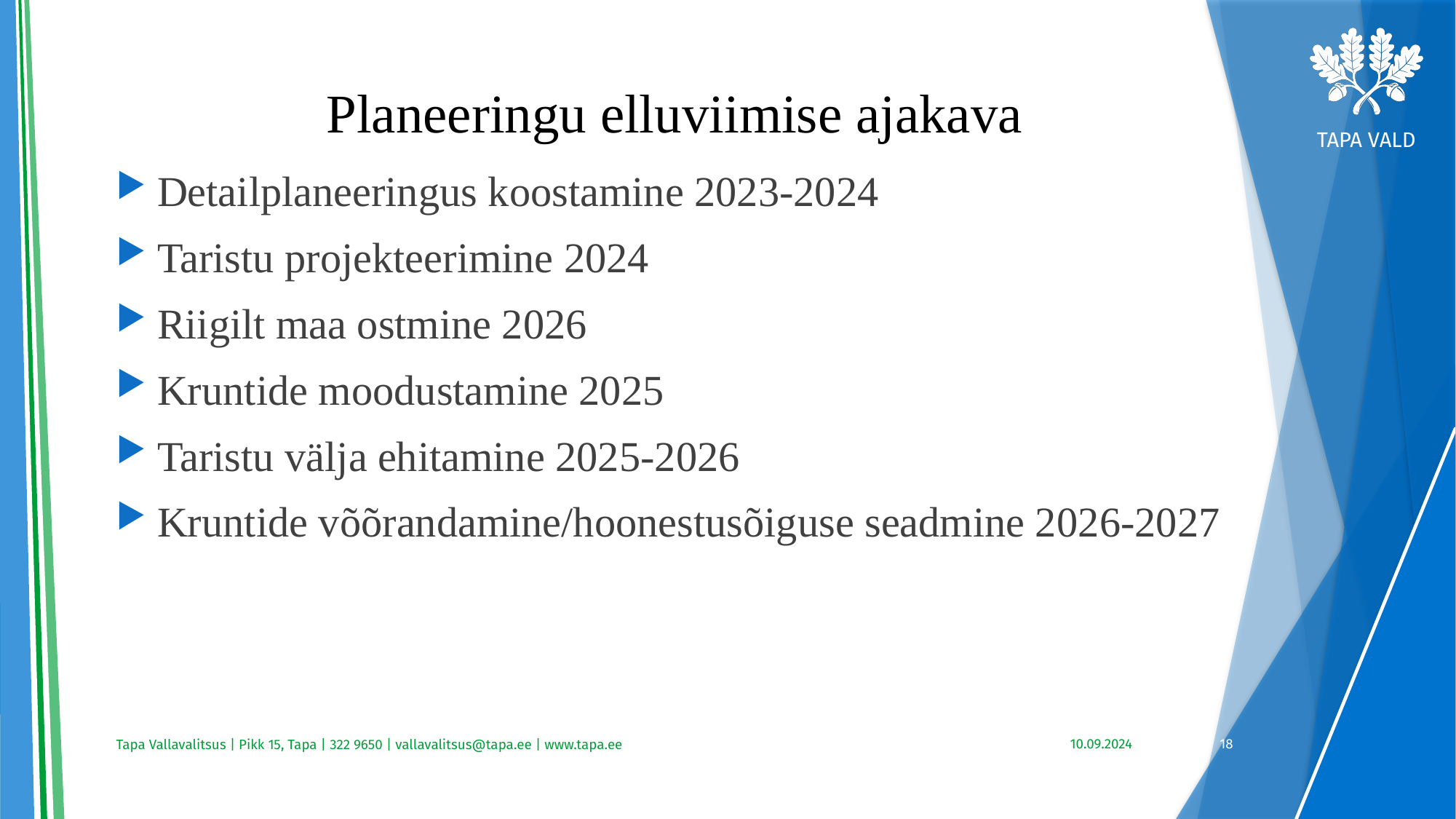

# Planeeringu elluviimise ajakava
Detailplaneeringus koostamine 2023-2024
Taristu projekteerimine 2024
Riigilt maa ostmine 2026
Kruntide moodustamine 2025
Taristu välja ehitamine 2025-2026
Kruntide võõrandamine/hoonestusõiguse seadmine 2026-2027

10.09.2024
18
Tapa Vallavalitsus | Pikk 15, Tapa | 322 9650 | vallavalitsus@tapa.ee | www.tapa.ee